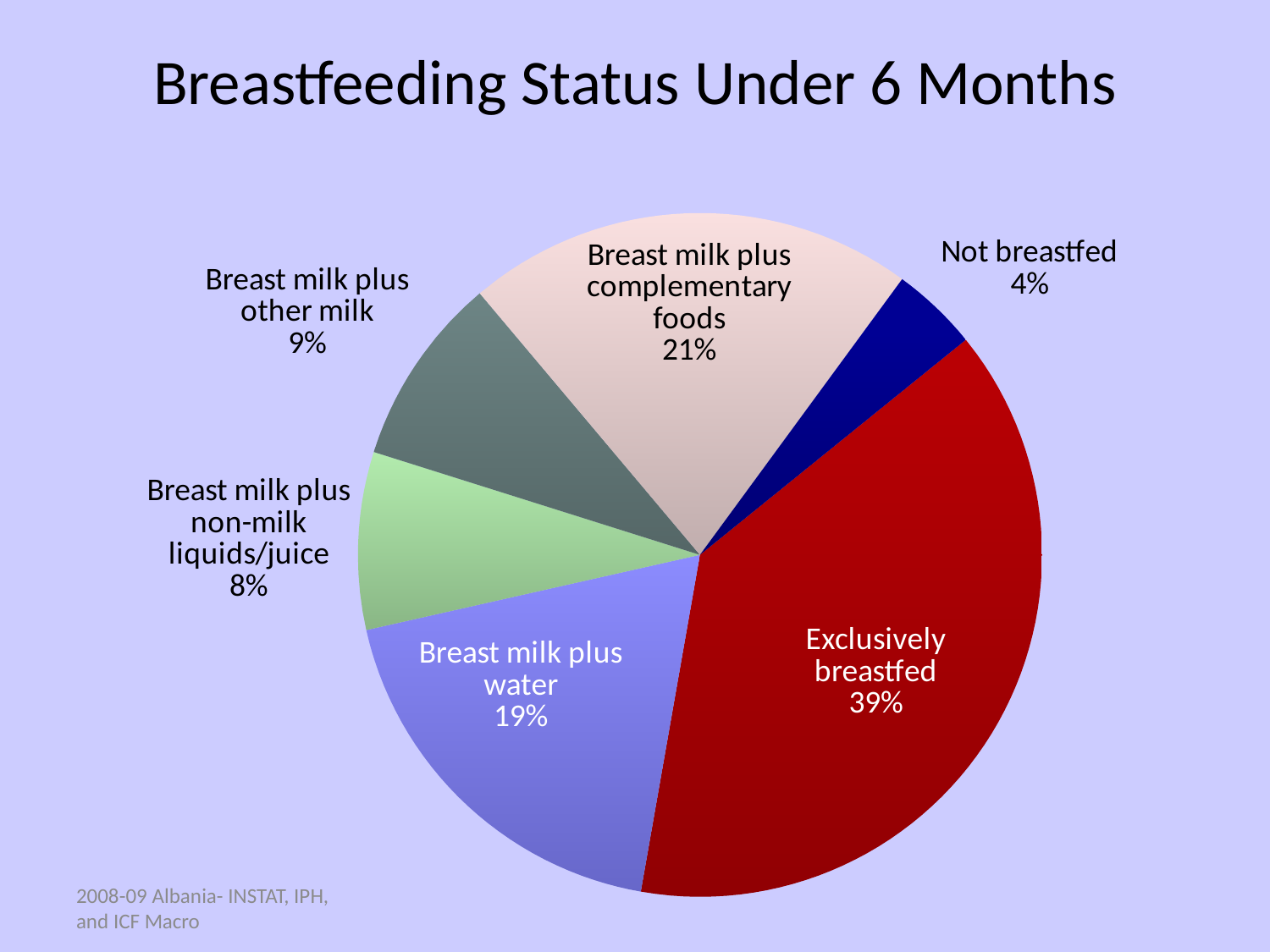

# Breastfeeding Status Under 6 Months

### Chart

| Category | Sales |
|---|---|
| Exclusively breastfed | 38.6 |
| Breast milk plus water | 18.7 |
| Breast milk plus non-milk liquids/juice | 8.4 |
| Breast milk plus other milk | 9.0 |
| Breast milk plus complementary foods | 21.2 |
| Not breastfed | 4.1 |
2008-09 Albania- INSTAT, IPH, and ICF Macro